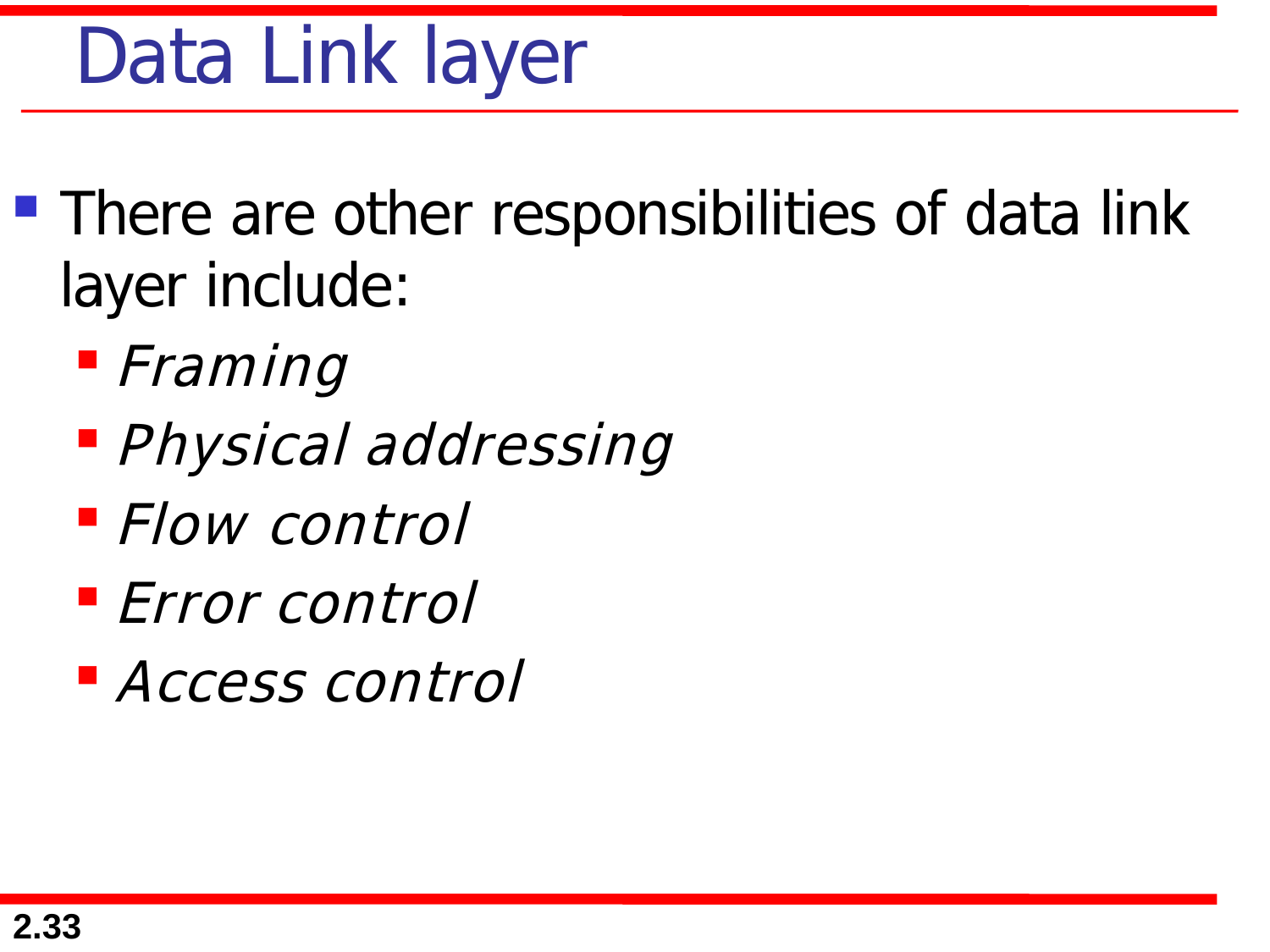

# Data Link layer

There are other responsibilities of data link layer include:
Framing
Physical addressing
Flow control
Error control
Access control

2.33